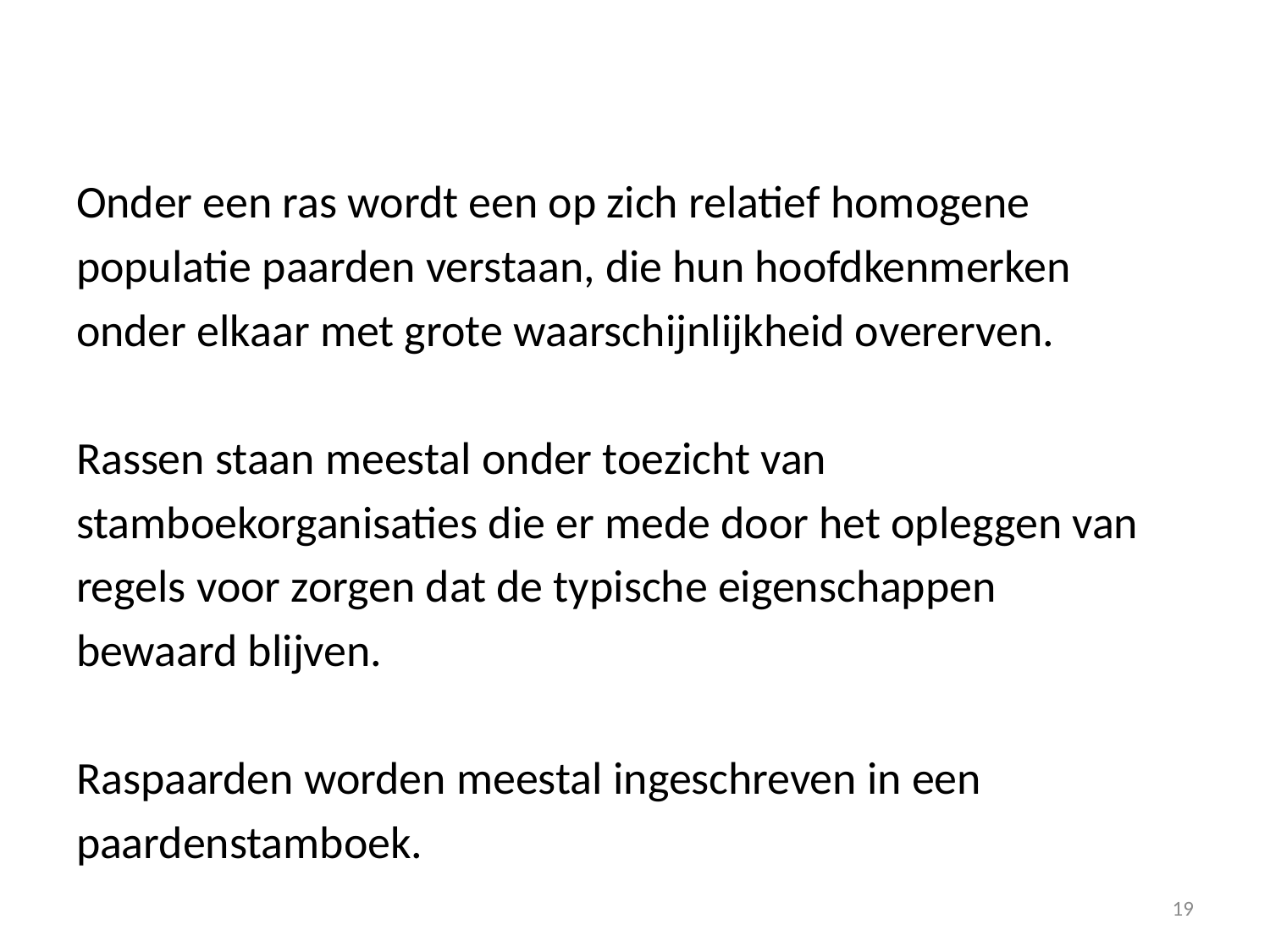

Onder een ras wordt een op zich relatief homogene
populatie paarden verstaan, die hun hoofdkenmerken
onder elkaar met grote waarschijnlijkheid overerven.

Rassen staan meestal onder toezicht van
stamboekorganisaties die er mede door het opleggen van
regels voor zorgen dat de typische eigenschappen
bewaard blijven.

Raspaarden worden meestal ingeschreven in een
paardenstamboek.
19